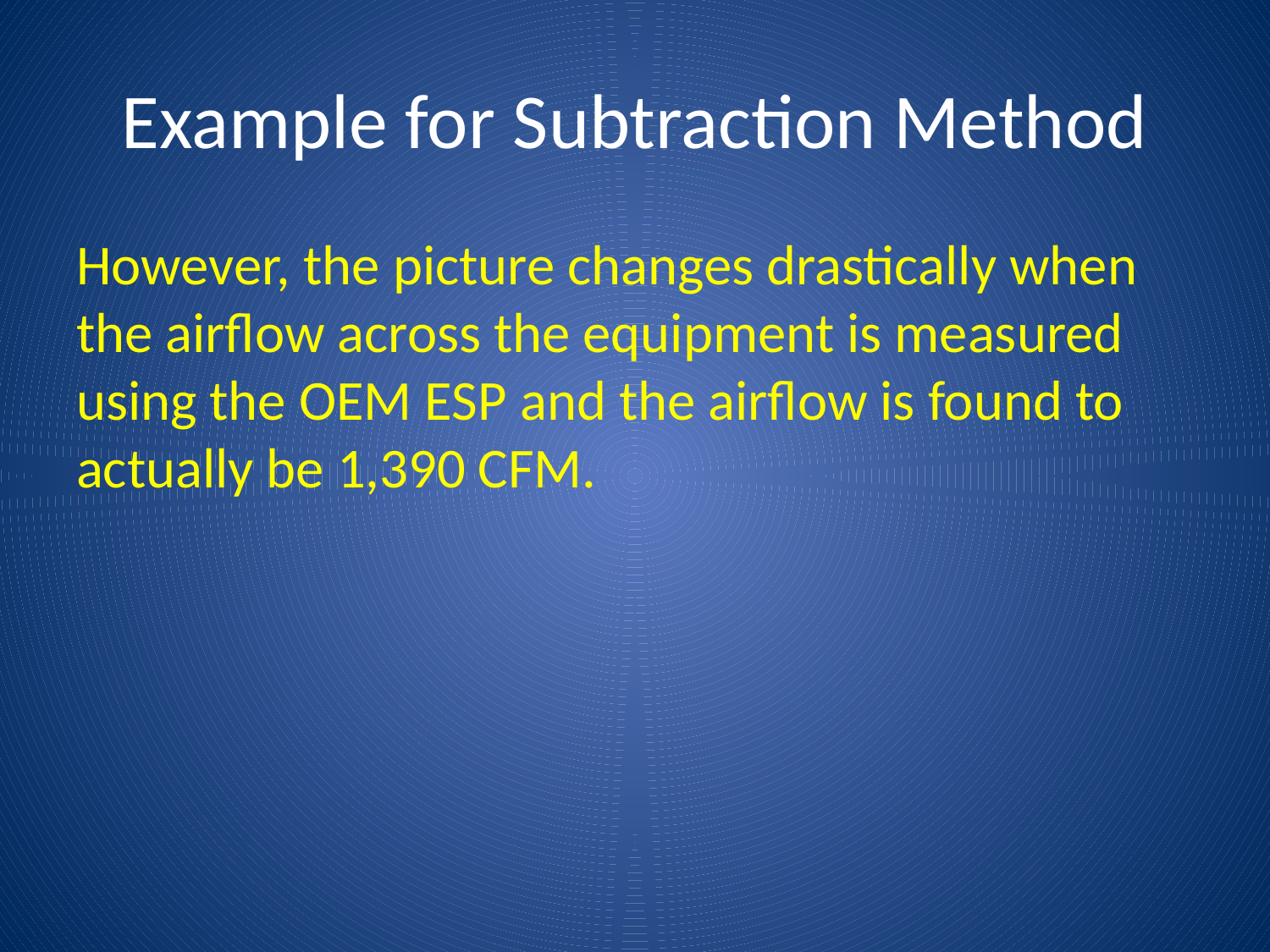

# Example for Subtraction Method
However, the picture changes drastically when the airflow across the equipment is measured using the OEM ESP and the airflow is found to actually be 1,390 CFM.